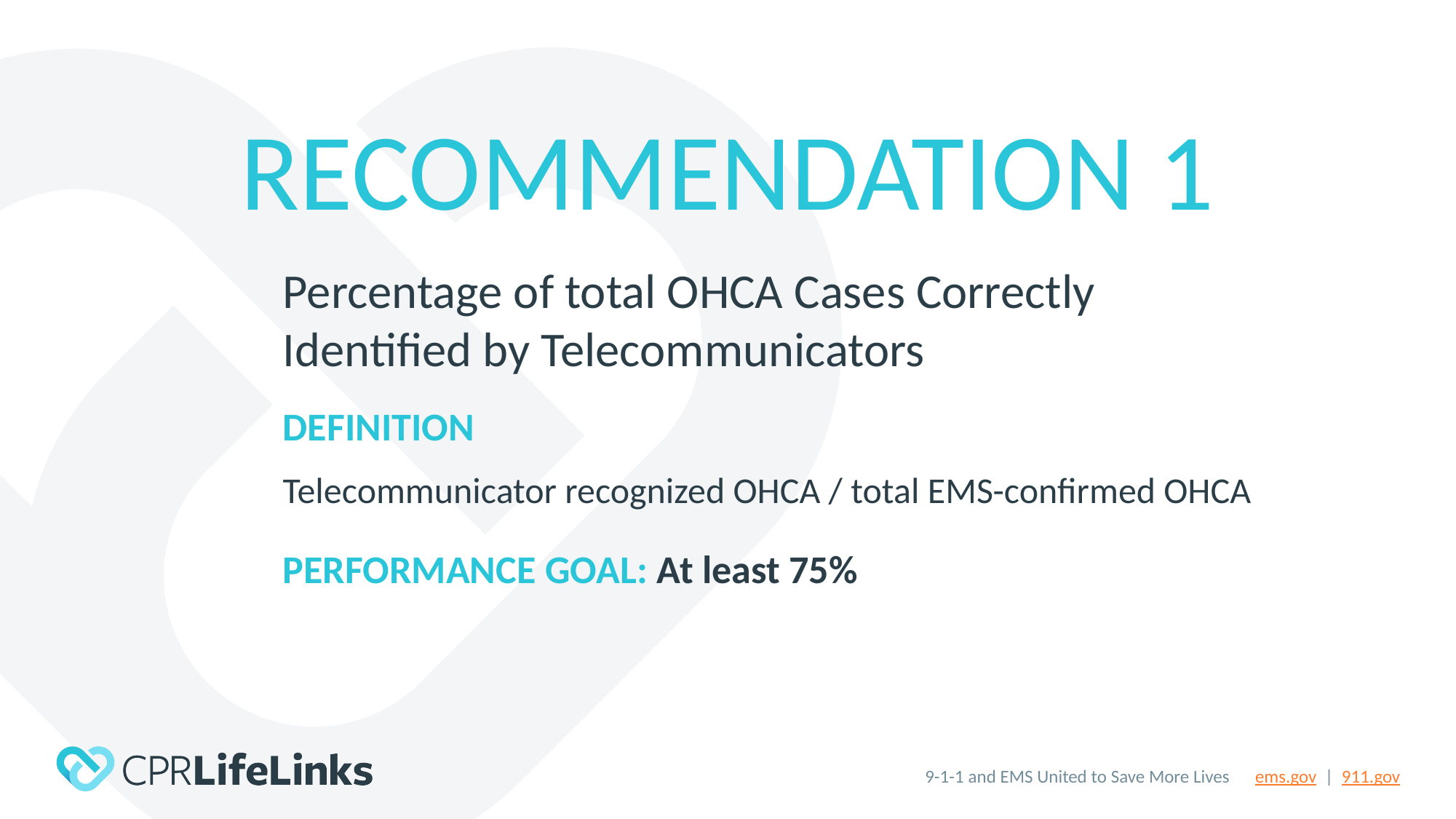

# Recommendation 1
Percentage of total OHCA Cases Correctly Identified by Telecommunicators
DEFINITION
Telecommunicator recognized OHCA / total EMS-confirmed OHCA
PERFORMANCE GOAL: At least 75%